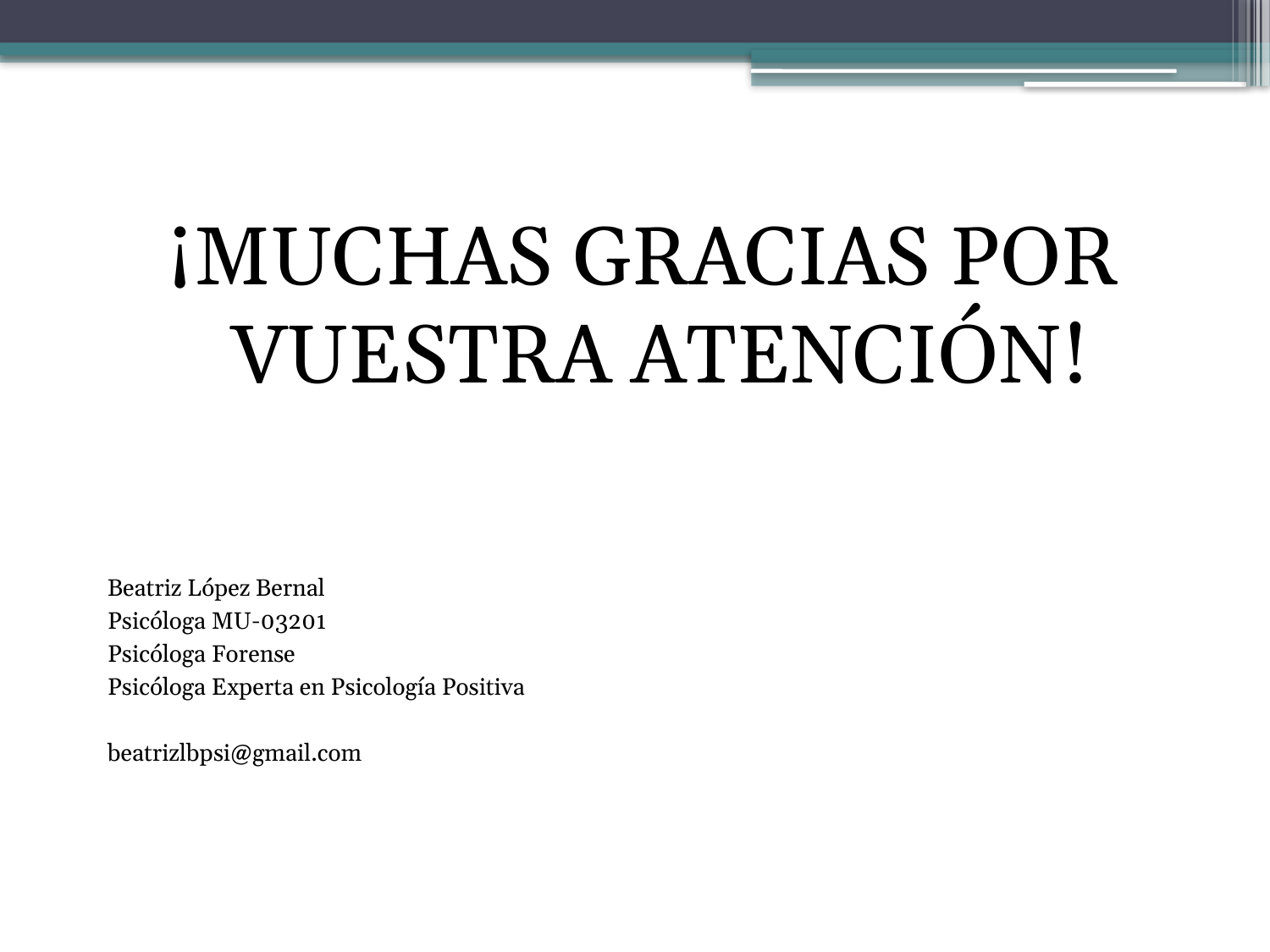

¡MUCHAS GRACIAS POR VUESTRA ATENCIÓN!

Beatriz López Bernal
Psicóloga MU-03201
Psicóloga Forense
Psicóloga Experta en Psicología Positiva

beatrizlbpsi@gmail.com